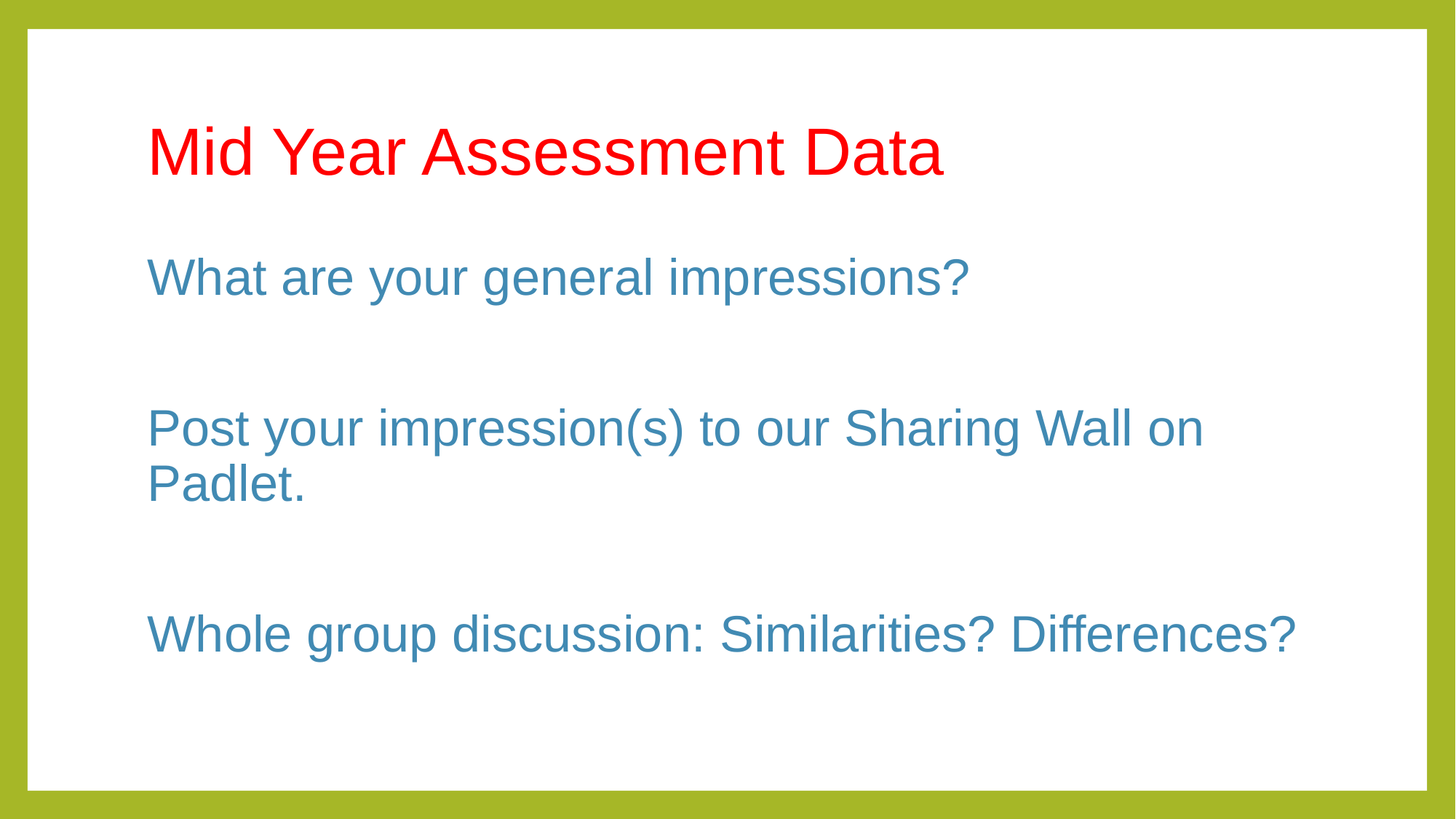

# Mid Year Assessment Data
What are your general impressions?

Post your impression(s) to our Sharing Wall on Padlet.

Whole group discussion: Similarities? Differences?